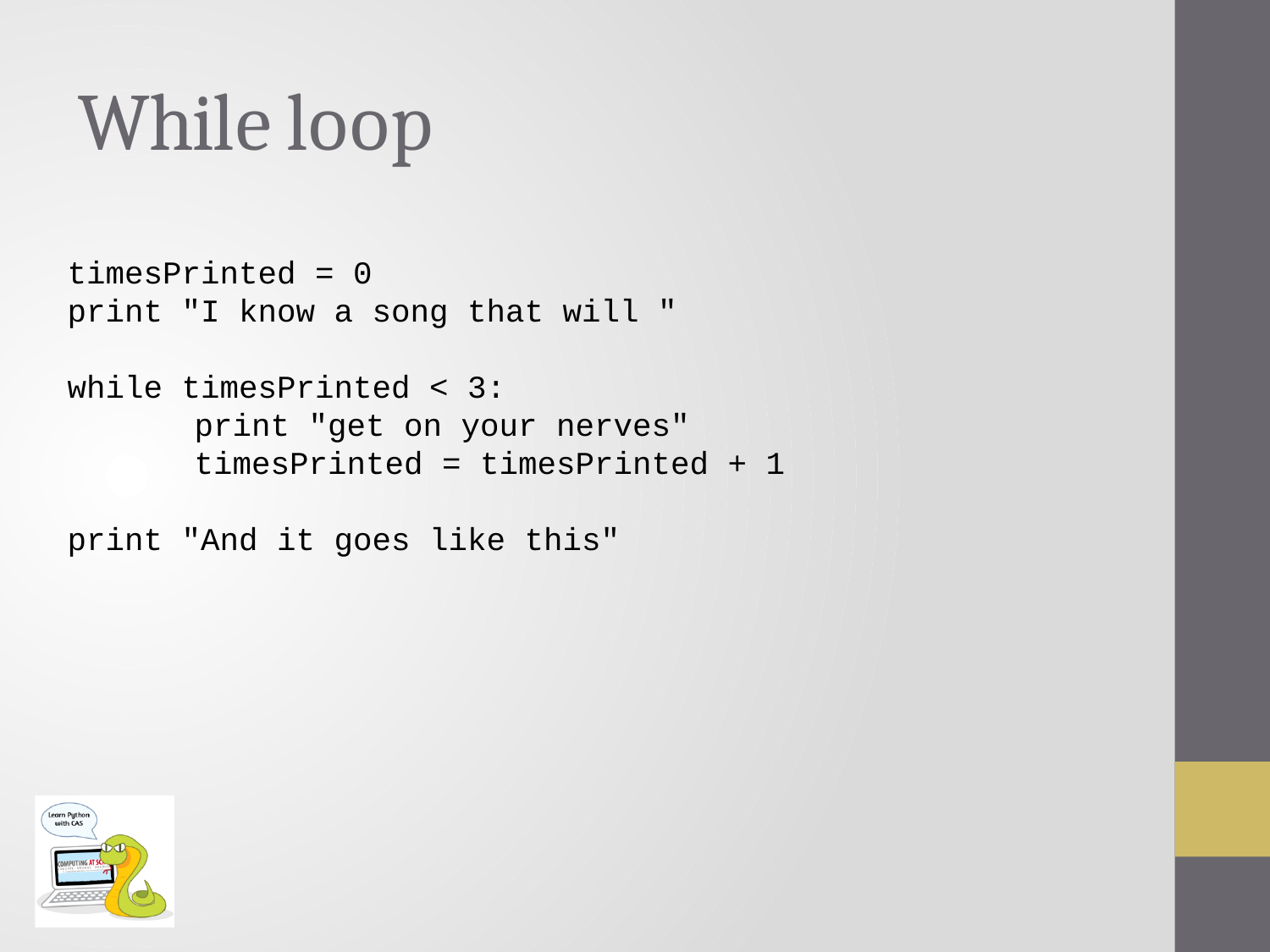

# While loop
timesPrinted = 0
print "I know a song that will "

while timesPrinted < 3:
	print "get on your nerves"
	timesPrinted = timesPrinted + 1

print "And it goes like this"